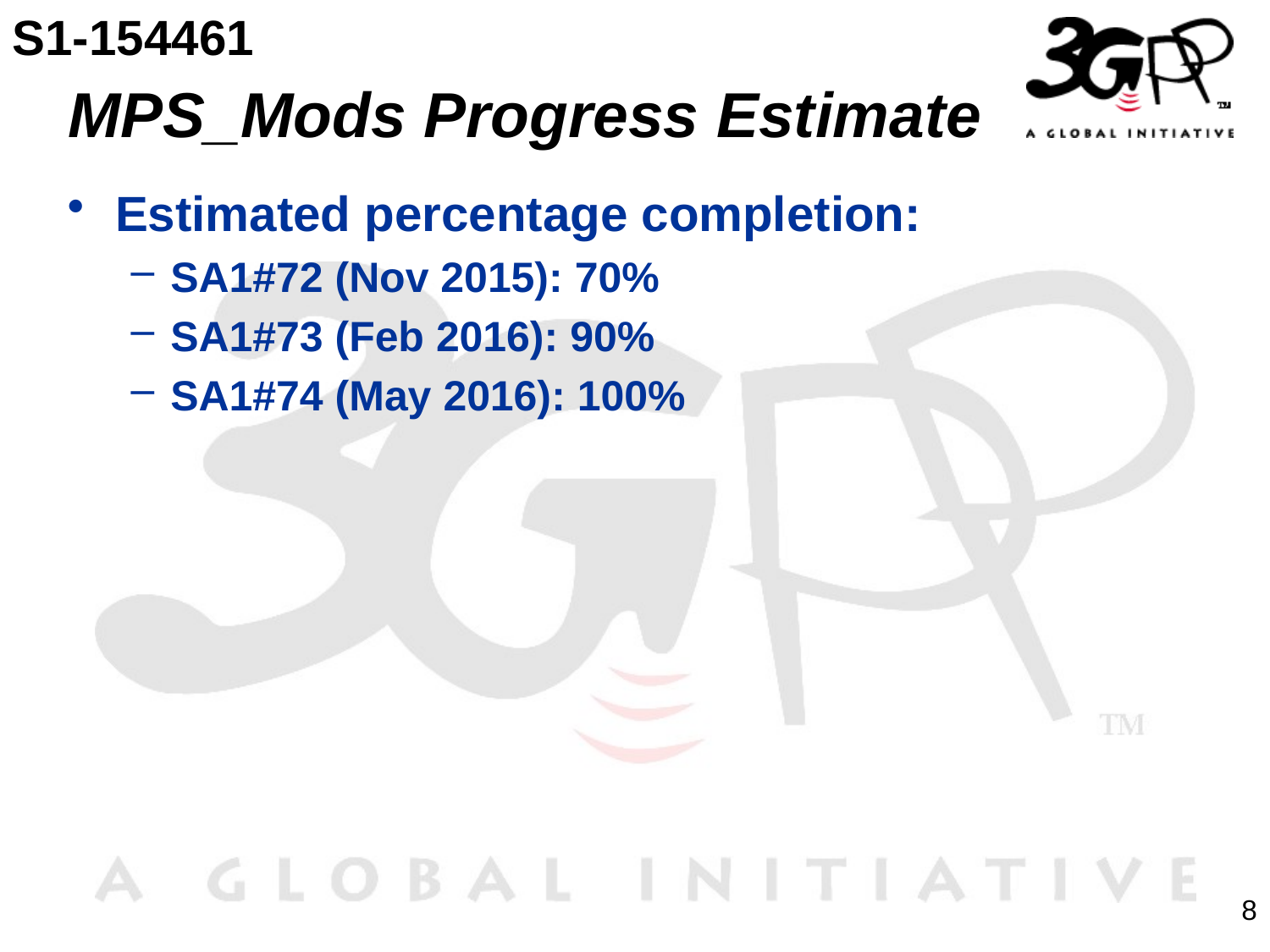

S1-154461
# MPS_Mods Progress Estimate
Estimated percentage completion:
SA1#72 (Nov 2015): 70%
SA1#73 (Feb 2016): 90%
SA1#74 (May 2016): 100%

8